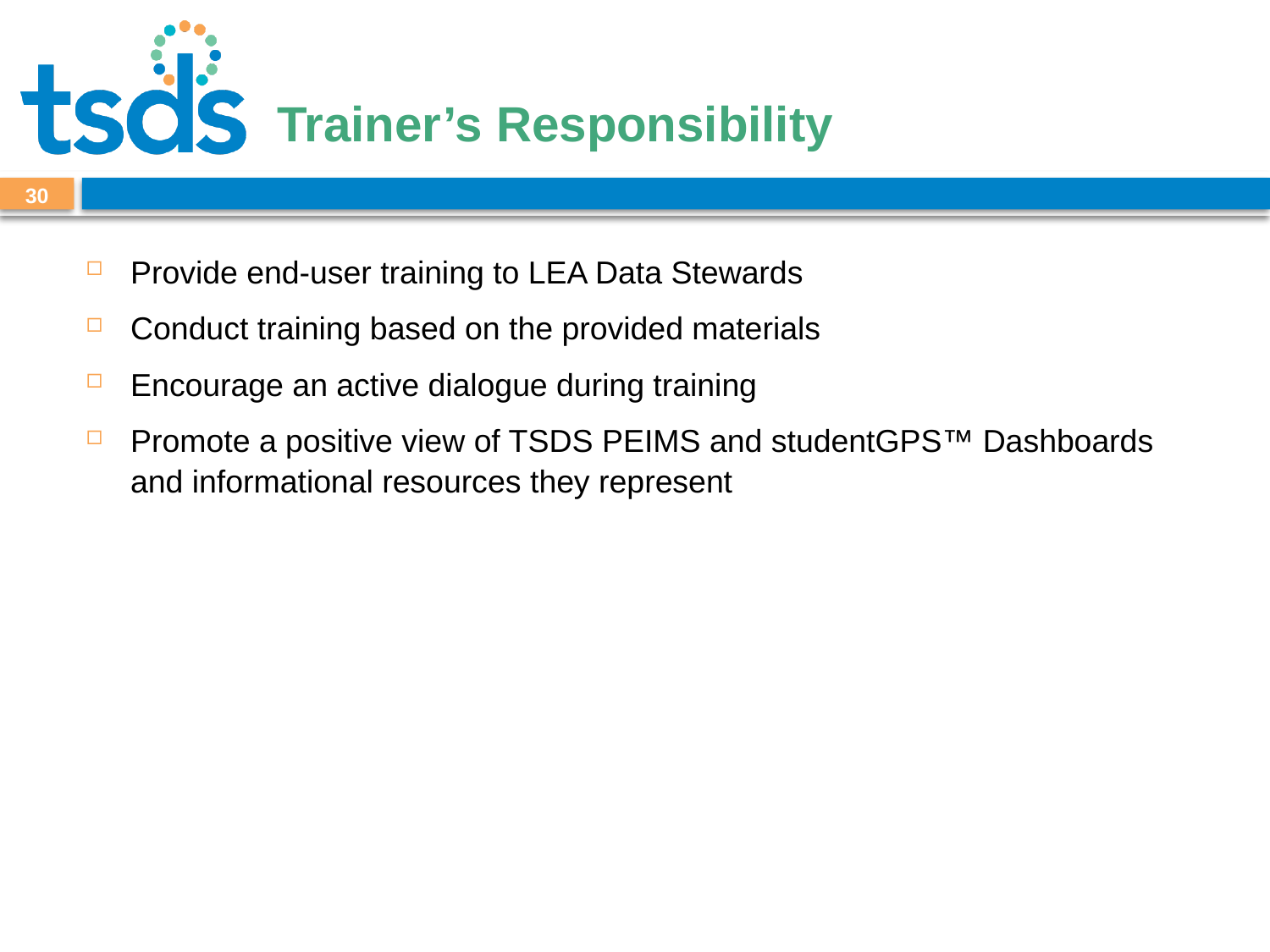

# Trainer’s Responsibility
30
Provide end-user training to LEA Data Stewards
Conduct training based on the provided materials
Encourage an active dialogue during training
Promote a positive view of TSDS PEIMS and studentGPS™ Dashboards and informational resources they represent